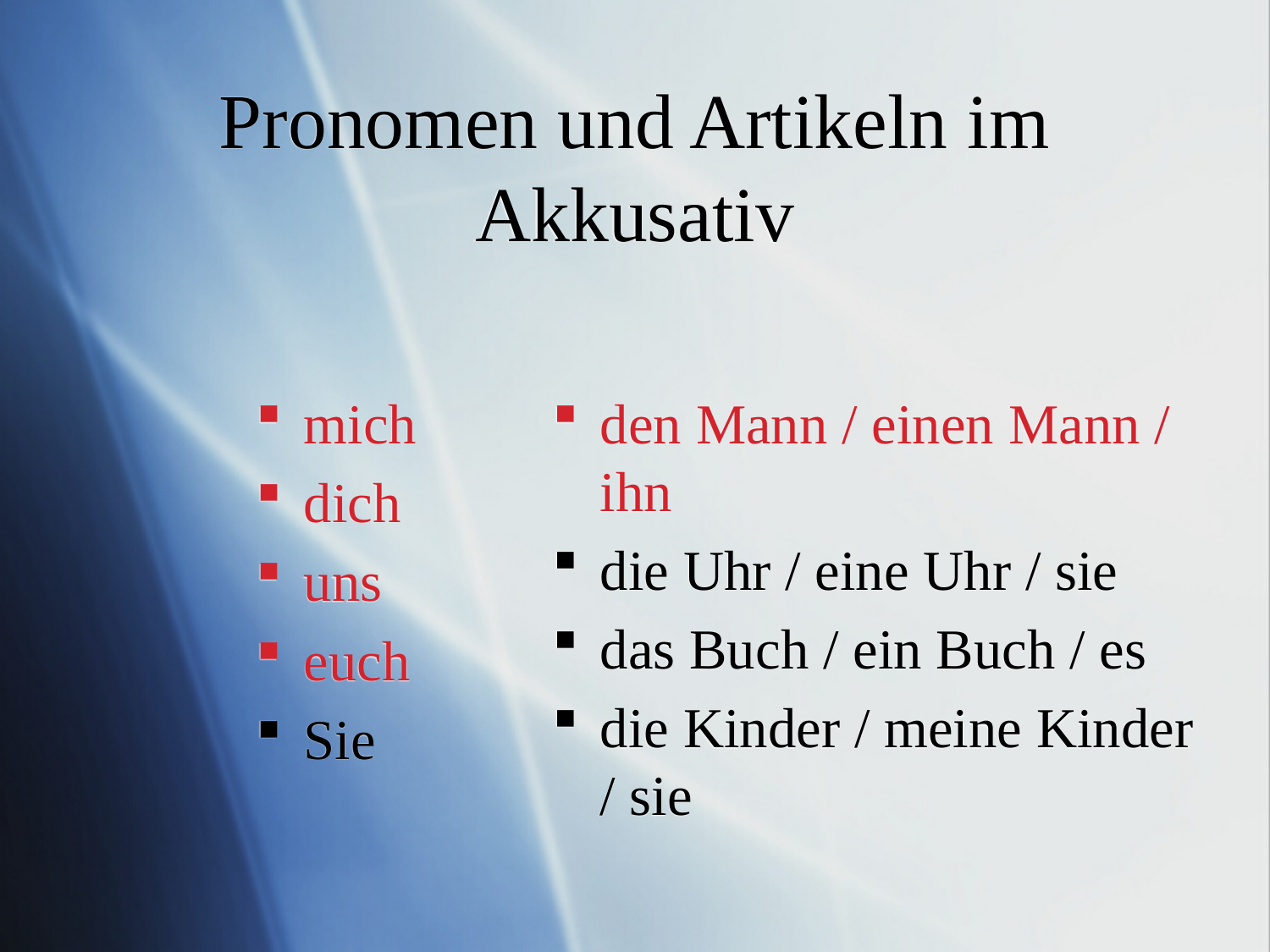

# Pronomen und Artikeln im Akkusativ
mich
dich
uns
euch
Sie
den Mann / einen Mann / ihn
die Uhr / eine Uhr / sie
das Buch / ein Buch / es
die Kinder / meine Kinder / sie